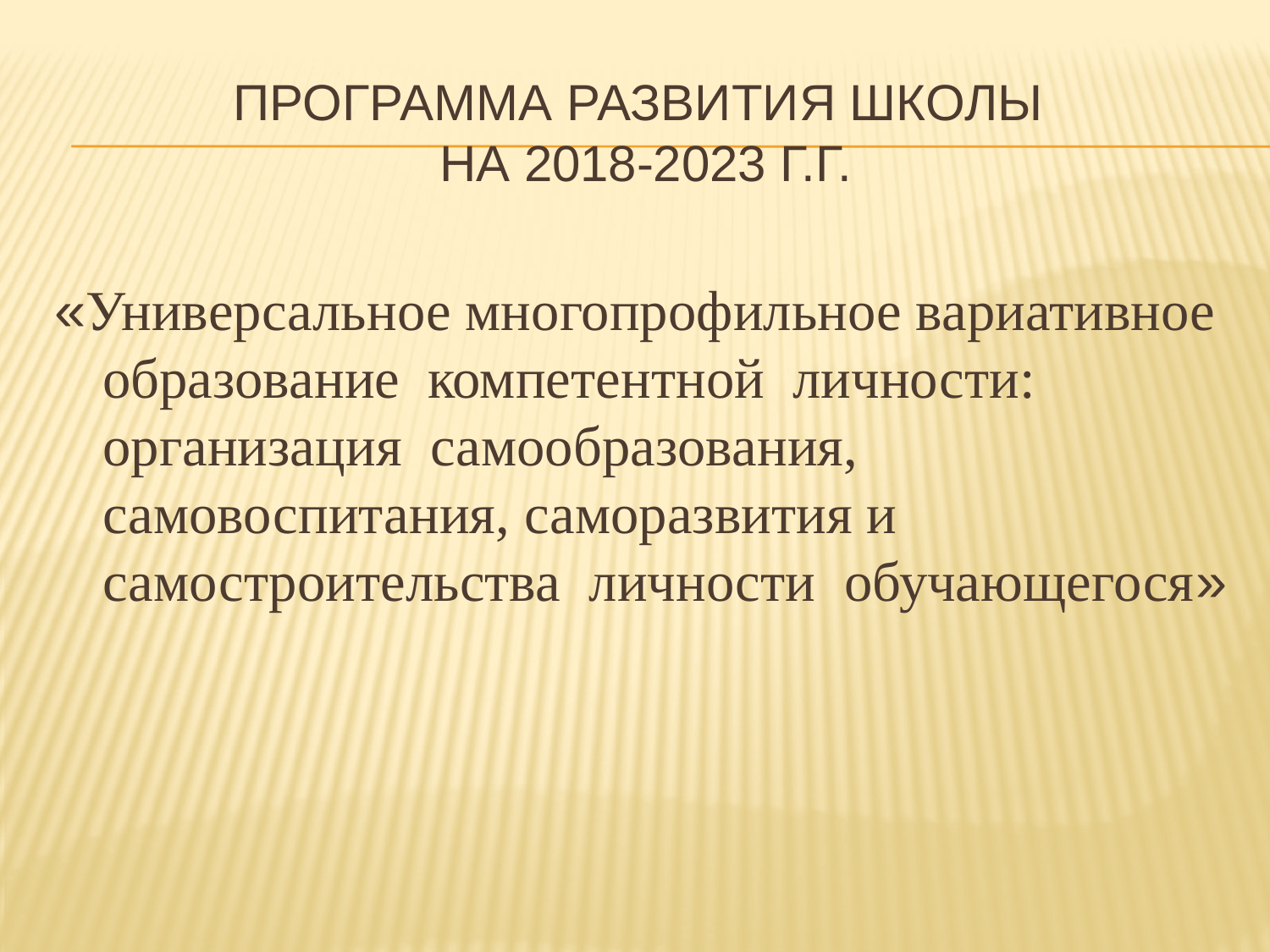

# Программа развития школы на 2018-2023 г.г.
«Универсальное многопрофильное вариативное образование  компетентной  личности: организация  самообразования, самовоспитания, саморазвития и самостроительства  личности  обучающегося»